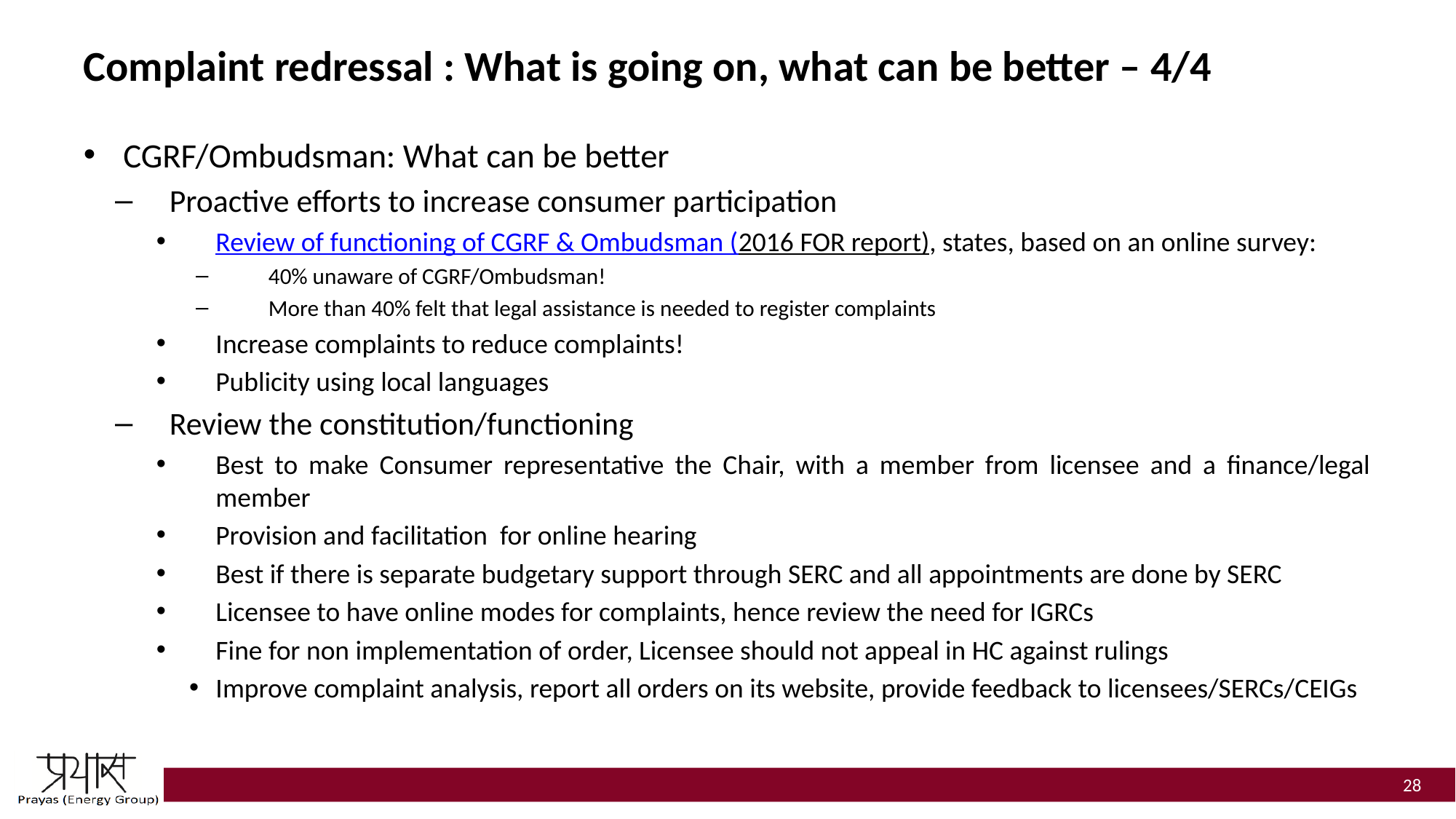

# Complaint redressal : What is going on, what can be better – 4/4
CGRF/Ombudsman: What can be better
Proactive efforts to increase consumer participation
Review of functioning of CGRF & Ombudsman (2016 FOR report), states, based on an online survey:
40% unaware of CGRF/Ombudsman!
More than 40% felt that legal assistance is needed to register complaints
Increase complaints to reduce complaints!
Publicity using local languages
Review the constitution/functioning
Best to make Consumer representative the Chair, with a member from licensee and a finance/legal member
Provision and facilitation  for online hearing
Best if there is separate budgetary support through SERC and all appointments are done by SERC
Licensee to have online modes for complaints, hence review the need for IGRCs
Fine for non implementation of order, Licensee should not appeal in HC against rulings
Improve complaint analysis, report all orders on its website, provide feedback to licensees/SERCs/CEIGs

28